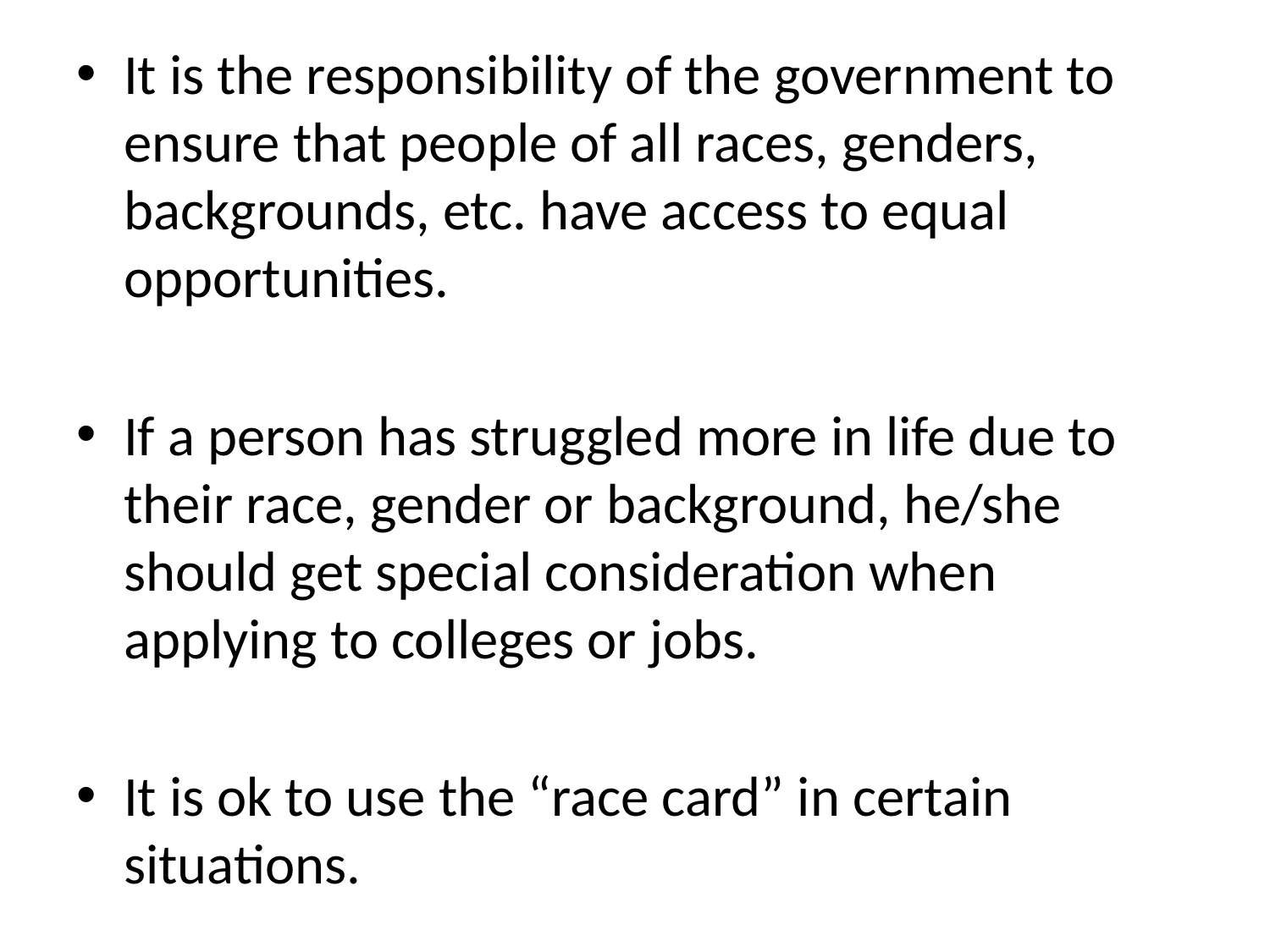

It is the responsibility of the government to ensure that people of all races, genders, backgrounds, etc. have access to equal opportunities.

If a person has struggled more in life due to their race, gender or background, he/she should get special consideration when applying to colleges or jobs.

It is ok to use the “race card” in certain situations.